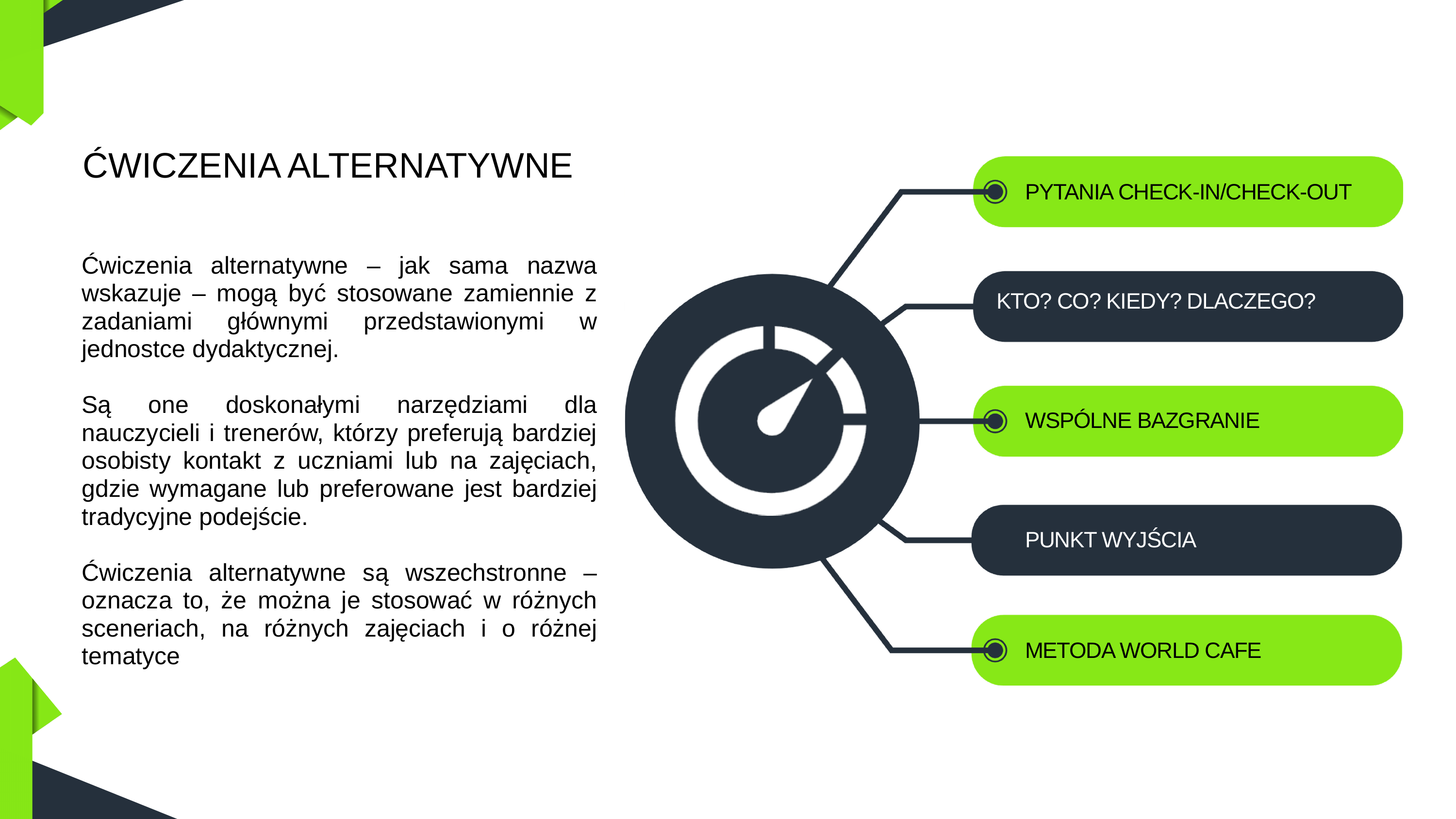

ĆWICZENIA ALTERNATYWNE

PYTANIA CHECK-IN/CHECK-OUT
Ćwiczenia alternatywne – jak sama nazwa wskazuje – mogą być stosowane zamiennie z zadaniami głównymi przedstawionymi w jednostce dydaktycznej.

Są one doskonałymi narzędziami dla nauczycieli i trenerów, którzy preferują bardziej osobisty kontakt z uczniami lub na zajęciach, gdzie wymagane lub preferowane jest bardziej tradycyjne podejście.

Ćwiczenia alternatywne są wszechstronne – oznacza to, że można je stosować w różnych sceneriach, na różnych zajęciach i o różnej tematyce
KTO? CO? KIEDY? DLACZEGO?

WSPÓLNE BAZGRANIE
PUNKT WYJŚCIA
METODA WORLD CAFE